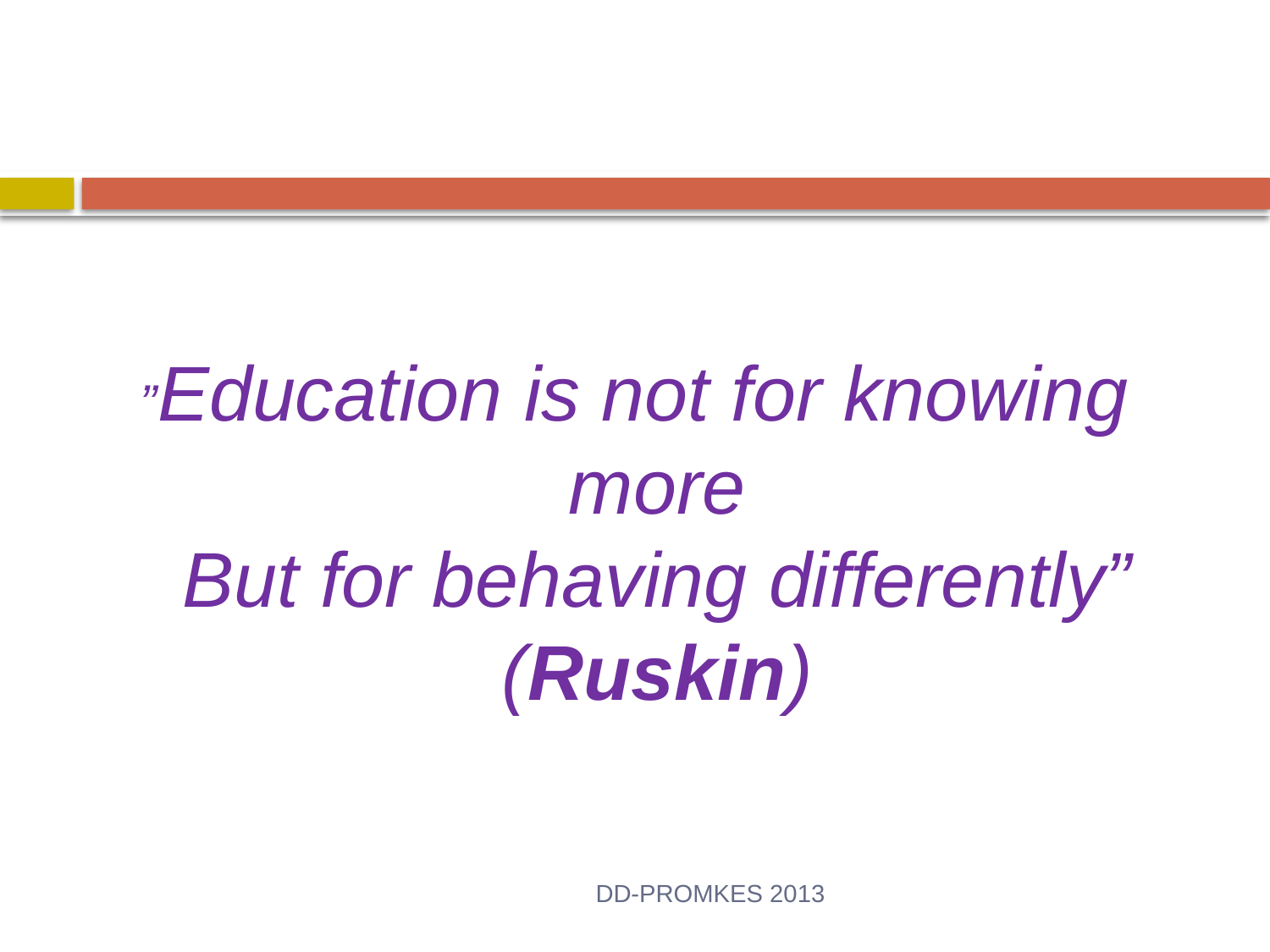

#
”Education is not for knowing more
But for behaving differently”
(Ruskin)
DD-PROMKES 2013